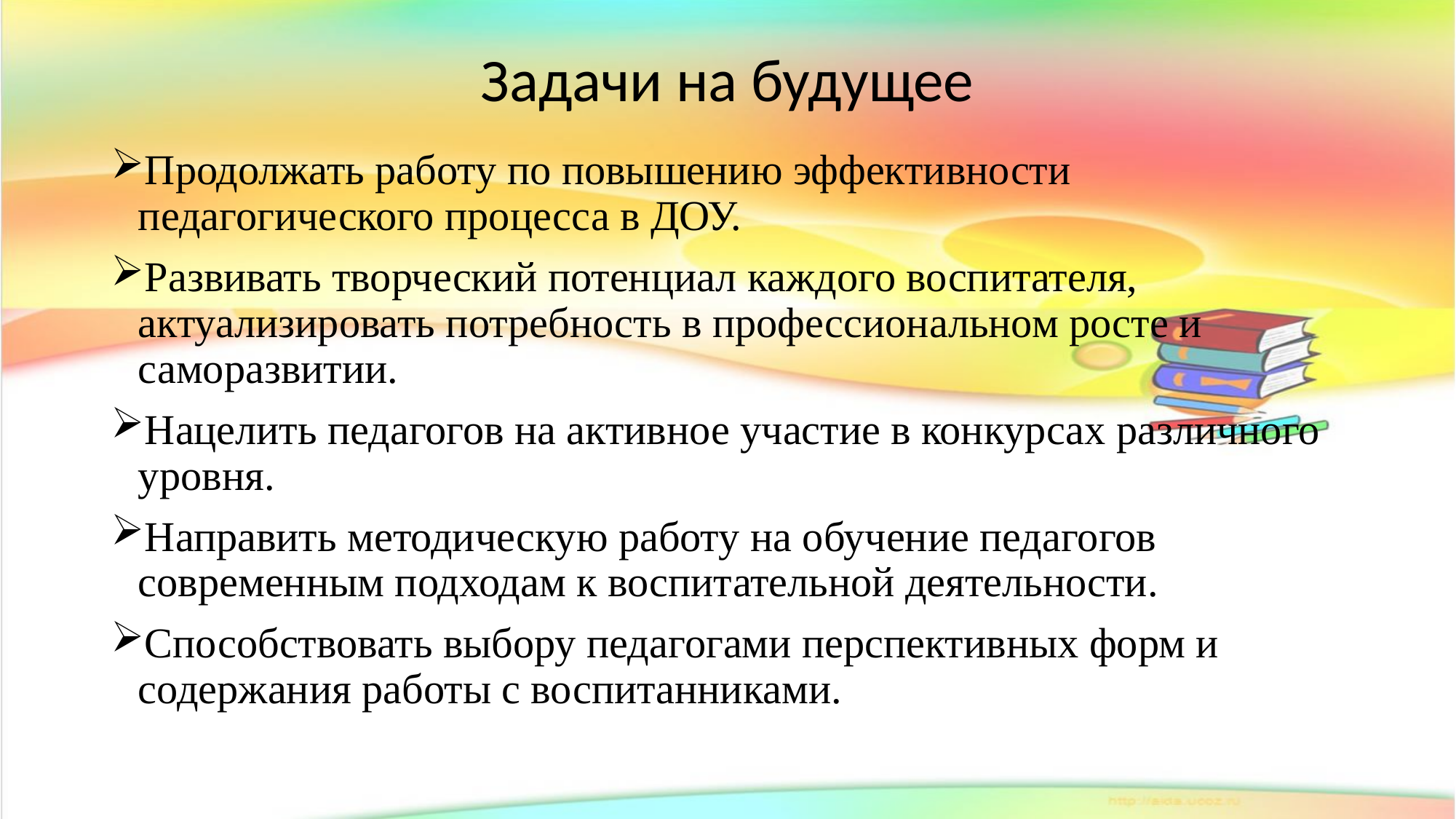

# Задачи на будущее
Продолжать работу по повышению эффективности педагогического процесса в ДОУ.
Развивать творческий потенциал каждого воспитателя, актуализировать потребность в профессиональном росте и саморазвитии.
Нацелить педагогов на активное участие в конкурсах различного уровня.
Направить методическую работу на обучение педагогов современным подходам к воспитательной деятельности.
Способствовать выбору педагогами перспективных форм и содержания работы с воспитанниками.